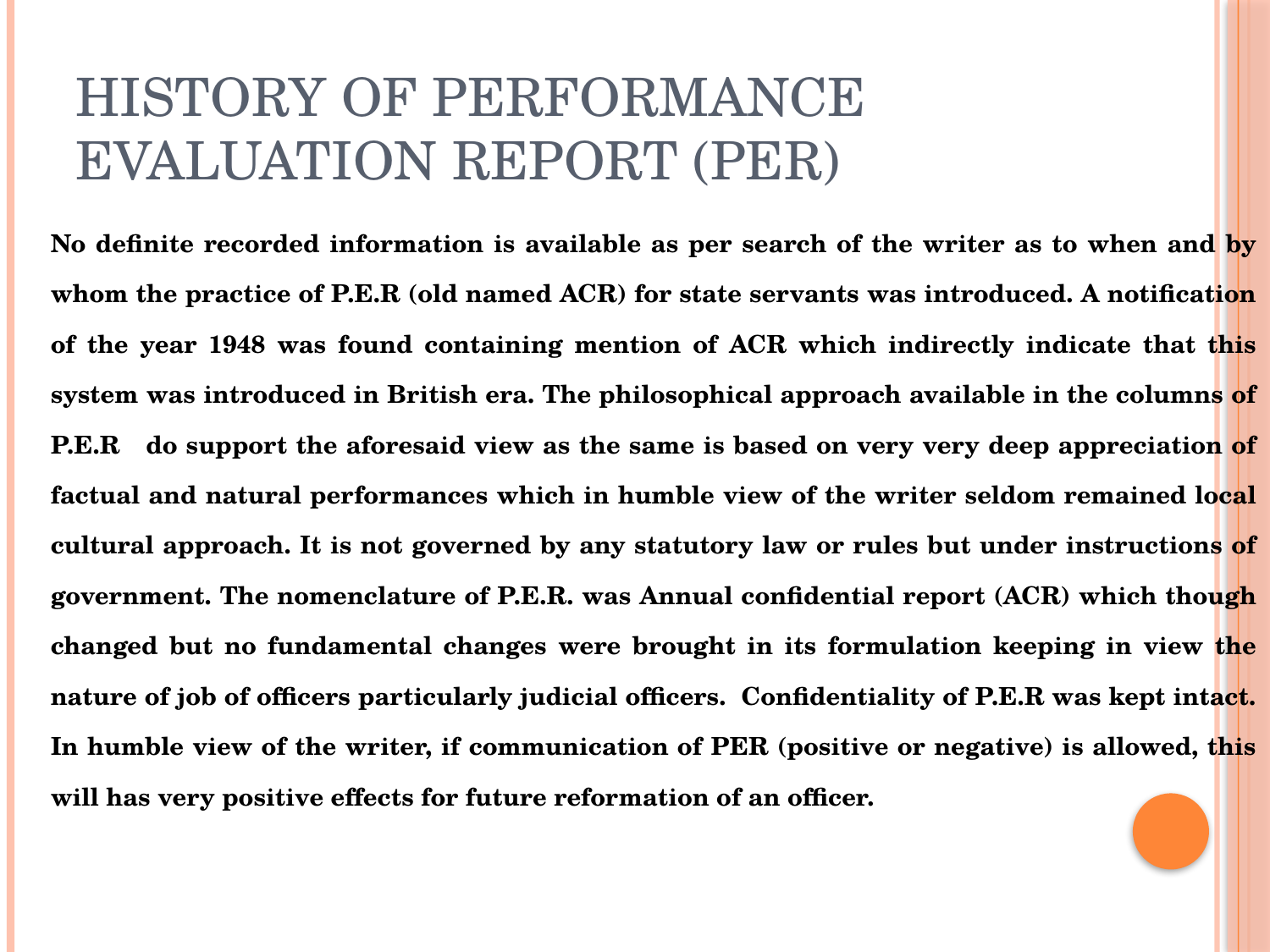

# History of performance evaluation report (PER)
	No definite recorded information is available as per search of the writer as to when and by whom the practice of P.E.R (old named ACR) for state servants was introduced. A notification of the year 1948 was found containing mention of ACR which indirectly indicate that this system was introduced in British era. The philosophical approach available in the columns of P.E.R   do support the aforesaid view as the same is based on very very deep appreciation of factual and natural performances which in humble view of the writer seldom remained local cultural approach. It is not governed by any statutory law or rules but under instructions of government. The nomenclature of P.E.R. was Annual confidential report (ACR) which though changed but no fundamental changes were brought in its formulation keeping in view the nature of job of officers particularly judicial officers.  Confidentiality of P.E.R was kept intact. In humble view of the writer, if communication of PER (positive or negative) is allowed, this will has very positive effects for future reformation of an officer.